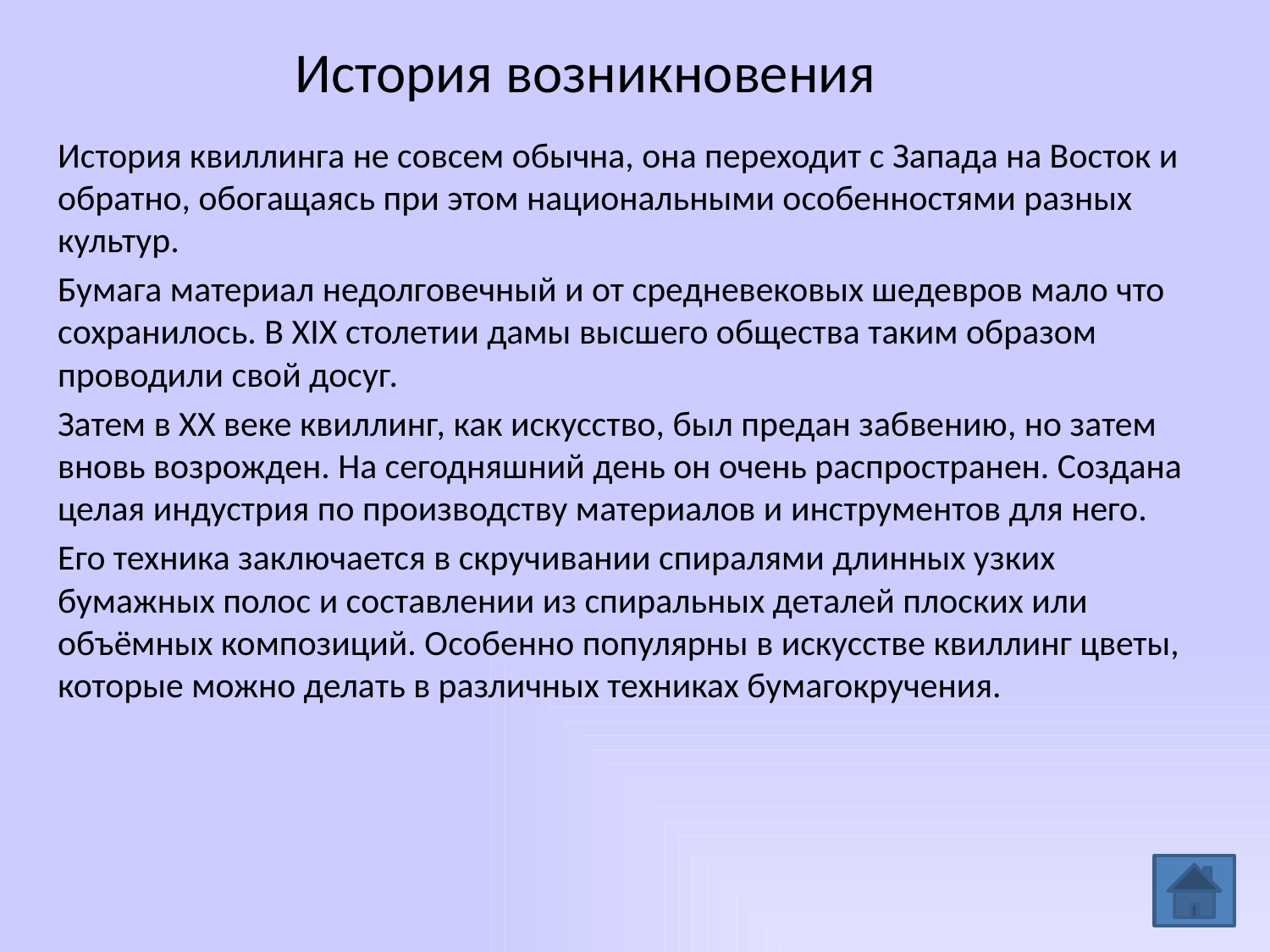

# История возникновения
История квиллинга не совсем обычна, она переходит с Запада на Восток и обратно, обогащаясь при этом национальными особенностями разных культур.
Бумага материал недолговечный и от средневековых шедевров мало что сохранилось. В XIX столетии дамы высшего общества таким образом проводили свой досуг.
Затем в XX веке квиллинг, как искусство, был предан забвению, но затем вновь возрожден. На сегодняшний день он очень распространен. Создана целая индустрия по производству материалов и инструментов для него.
Его техника заключается в скручивании спиралями длинных узких бумажных полос и составлении из спиральных деталей плоских или объёмных композиций. Особенно популярны в искусстве квиллинг цветы, которые можно делать в различных техниках бумагокручения.